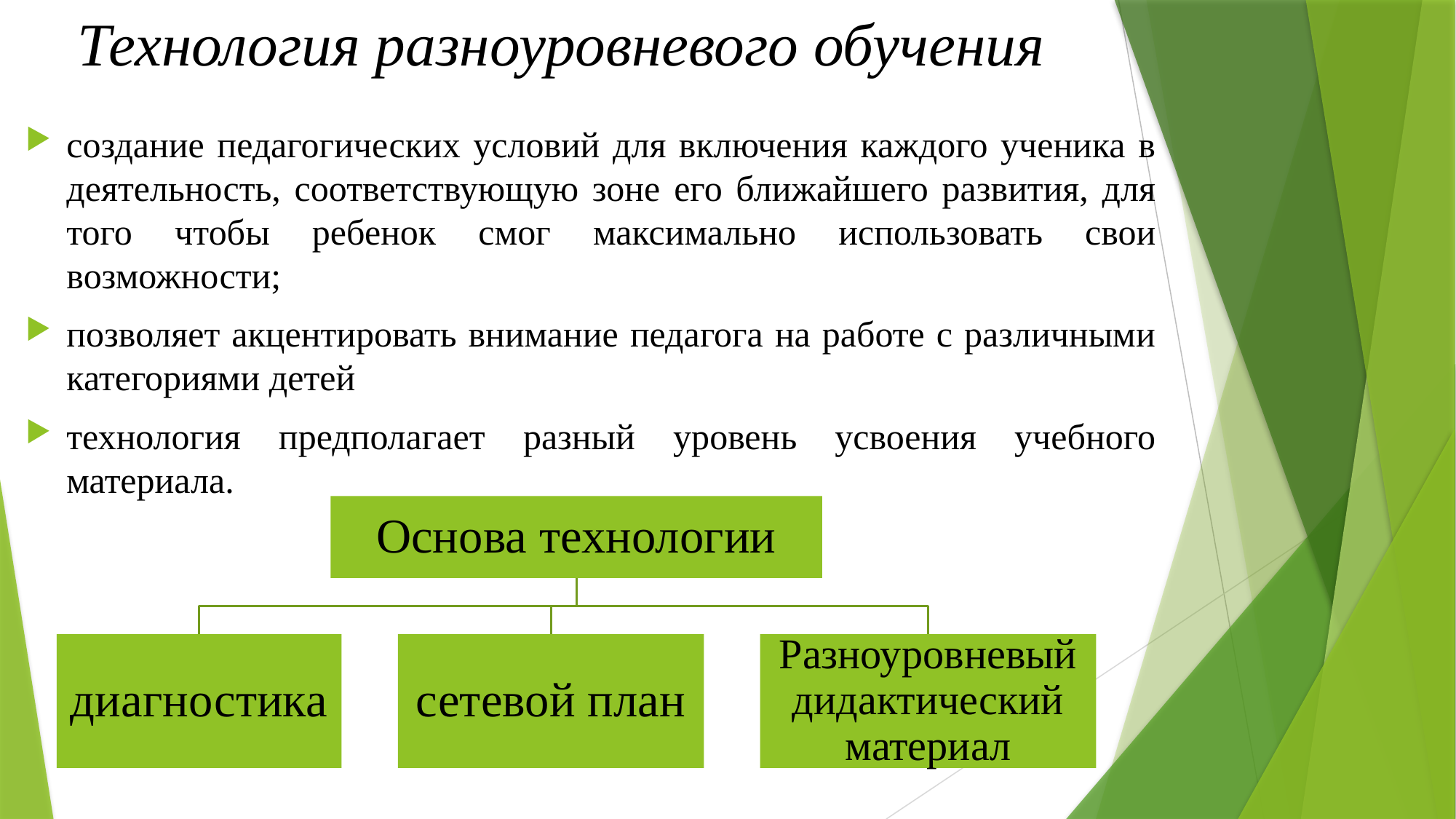

# Технология разноуровневого обучения
создание педагогических условий для включения каждого ученика в деятельность, соответствующую зоне его ближайшего развития, для того чтобы ребенок смог максимально использовать свои возможности;
позволяет акцентировать внимание педагога на работе с различными категориями детей
технология предполагает разный уровень усвоения учебного материала.

Основа технологии
диагностика
сетевой план
Разноуровневый дидактический материал